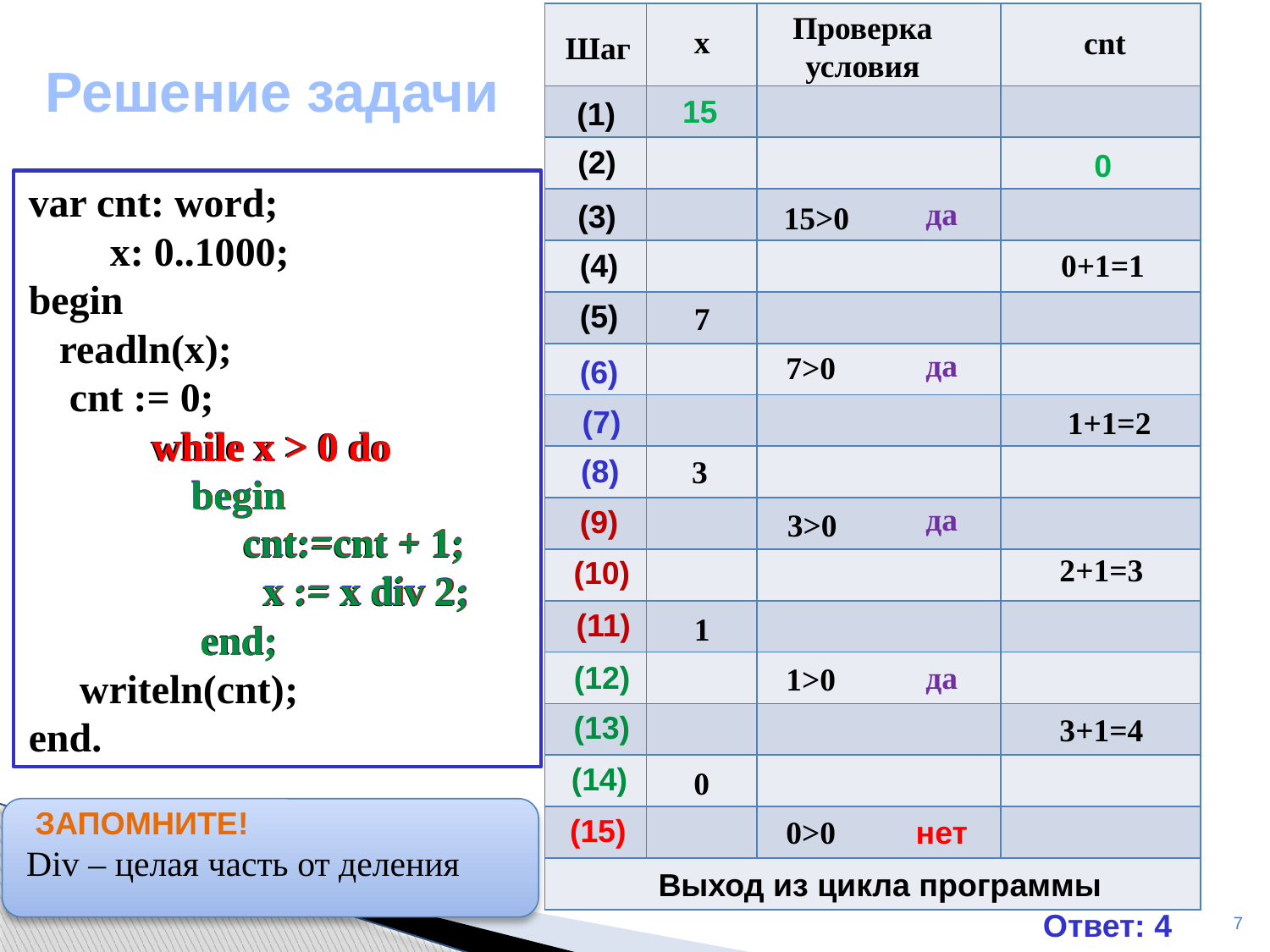

Проверка условия
|  |  |  |  |
| --- | --- | --- | --- |
|  |  |  |  |
|  |  |  |  |
|  |  |  |  |
|  |  |  |  |
|  |  |  |  |
|  |  |  |  |
|  |  |  |  |
|  |  |  |  |
|  |  |  |  |
|  |  |  |  |
|  |  |  |  |
|  |  |  |  |
|  |  |  |  |
|  |  |  |  |
|  |  |  |  |
|  |  |  |  |
x
cnt
Шаг
Решение задачи
15
(1)
(2)
0
var cnt: word;
        x: 0..1000;
begin
   readln(x);
    cnt := 0;
            while x > 0 do
                begin
                     cnt:=cnt + 1;
                       x := x div 2;
                 end;
     writeln(cnt);
end.
да
(3)
15>0
(4)
0+1=1
(5)
7
да
7>0
(6)
(7)
1+1=2
while x > 0 do
while x > 0 do
while x > 0 do
while x > 0 do
(8)
3
begin
begin
begin
да
(9)
3>0
cnt:=cnt + 1;
cnt:=cnt + 1;
cnt:=cnt + 1;
2+1=3
(10)
x := x div 2;
x := x div 2;
x := x div 2;
(11)
1
end;
end;
end;
(12)
да
1>0
(13)
3+1=4
(14)
0
 ЗАПОМНИТЕ!
Div – целая часть от деления

(15)
0>0
нет
Выход из цикла программы
7
Ответ: 4